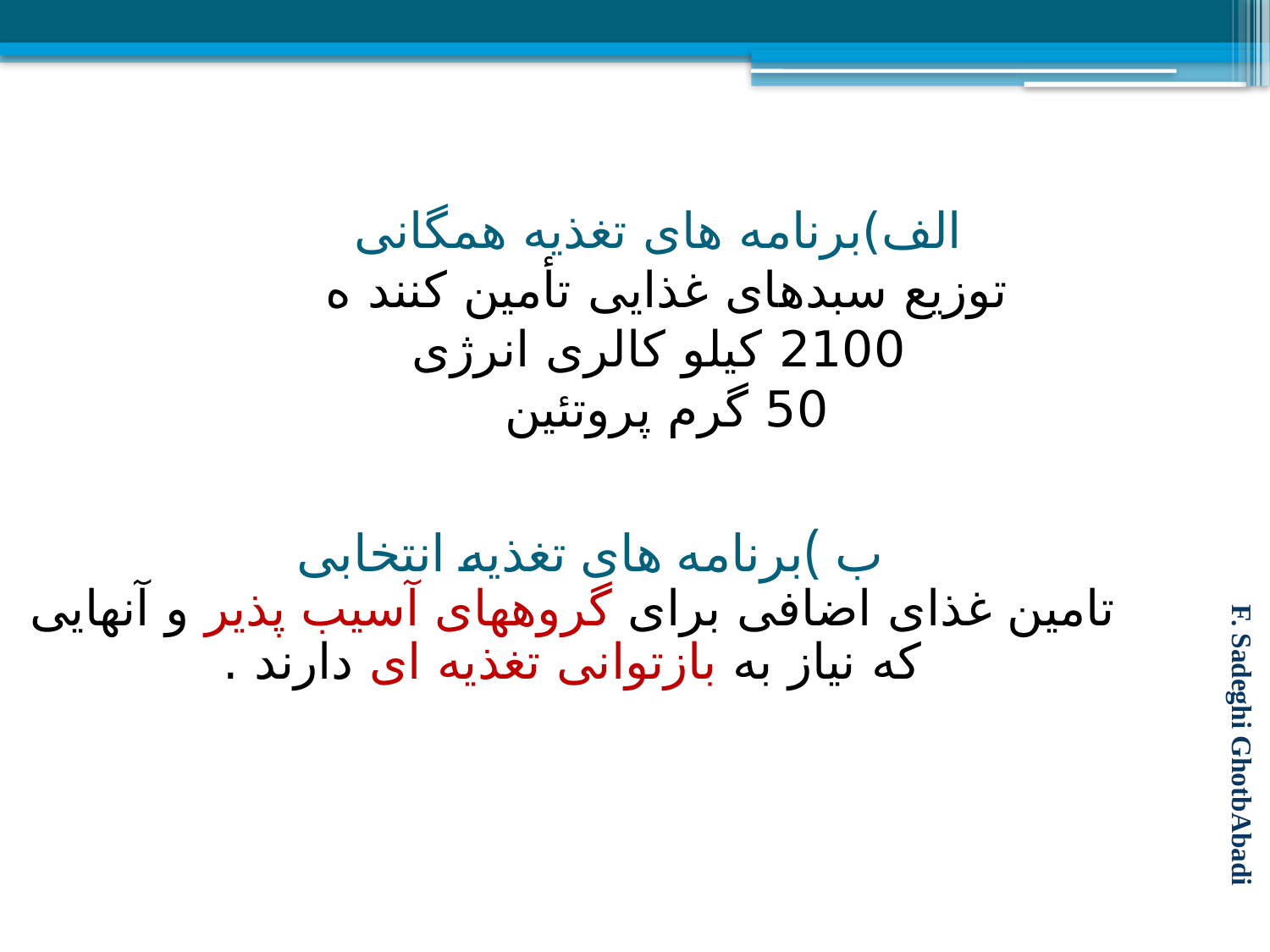

# الف)برنامه های تغذیه همگانی توزیع سبدهای غذایی تأمین کنند ه 2100 کیلو کالری انرژی 50 گرم پروتئین

ب )برنامه های تغذیه انتخابی
تامین غذای اضافی برای گروههای آسیب پذیر و آنهایی که نیاز به بازتوانی تغذیه ای دارند .